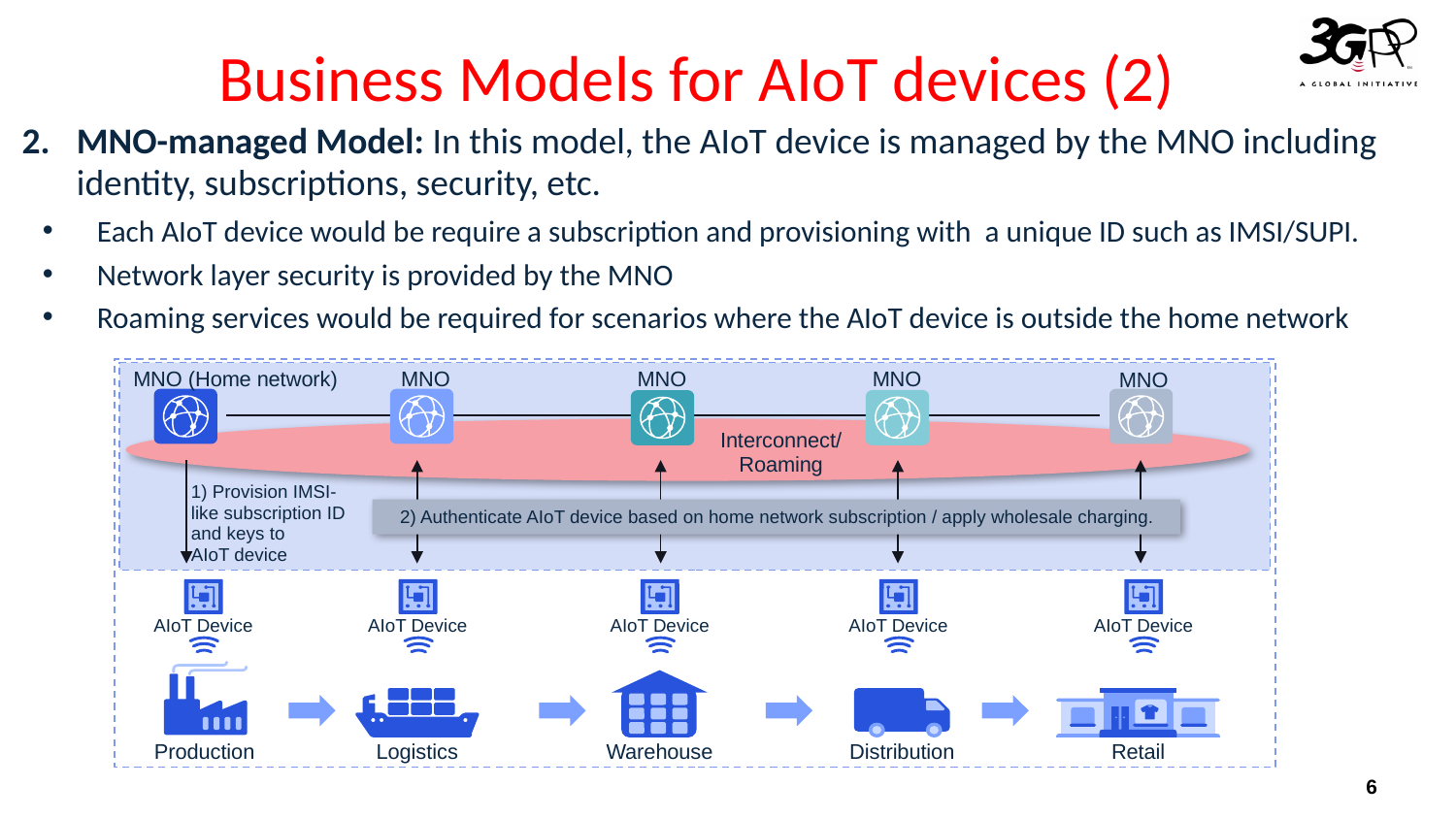

# Business Models for AIoT devices (2)
MNO-managed Model: In this model, the AIoT device is managed by the MNO including  identity, subscriptions, security, etc.
Each AIoT device would be require a subscription and provisioning with  a unique ID such as IMSI/SUPI.
Network layer security is provided by the MNO
Roaming services would be required for scenarios where the AIoT device is outside the home network

MNO
MNO (Home network)
MNO
MNO
MNO

Interconnect/
Roaming
1) Provision IMSI-like subscription ID and keys to
AIoT device
2) Authenticate AIoT device based on home network subscription / apply wholesale charging.

AIoT Device

Production

AIoT Device

Logistics

AIoT Device

Warehouse

AIoT Device

Distribution

AIoT Device

Retail